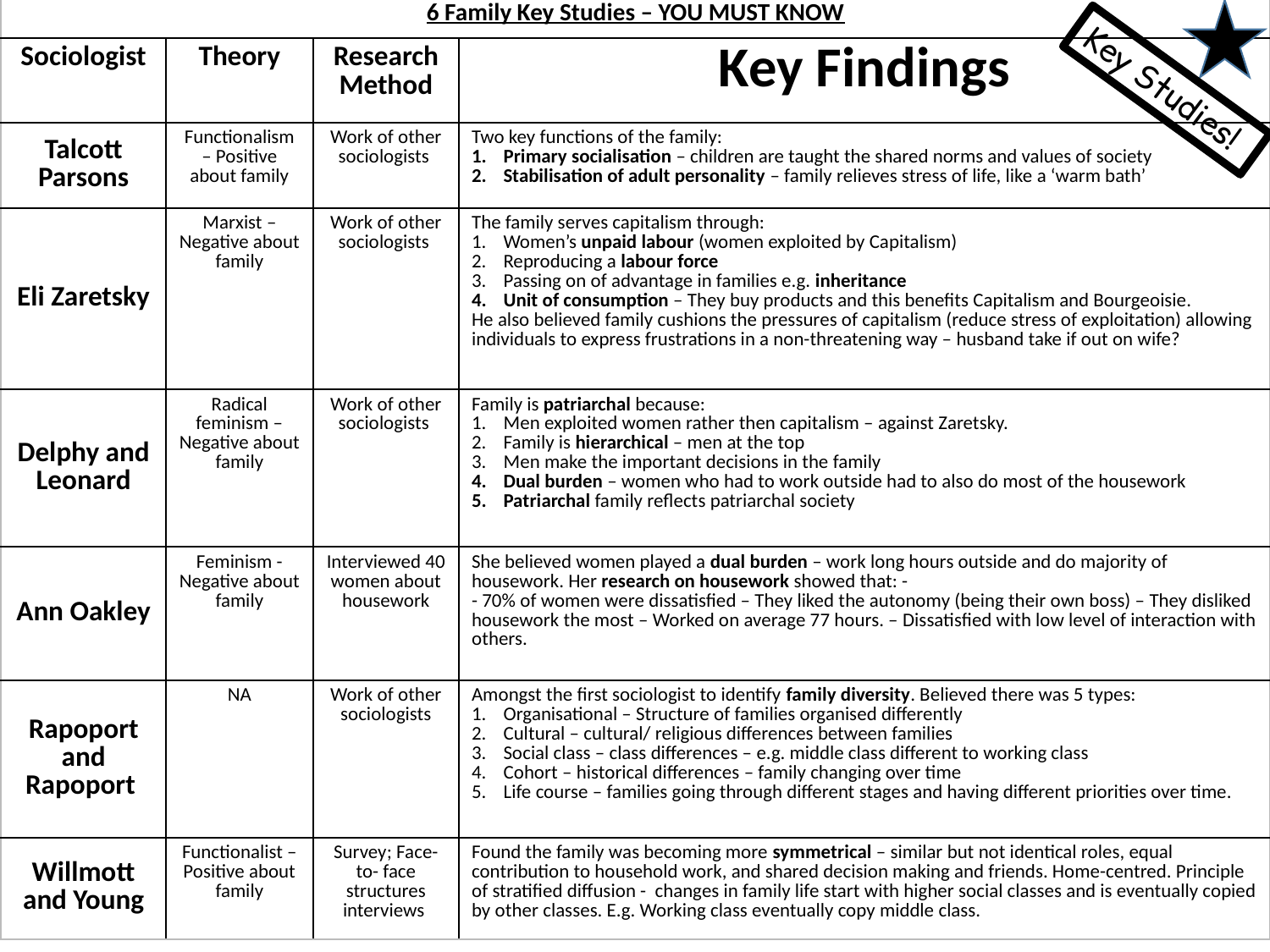

| 6 Family Key Studies – YOU MUST KNOW |  |  |  |
| --- | --- | --- | --- |
| Sociologist | Theory | Research Method | Key Findings |
| Talcott Parsons | Functionalism – Positive about family | Work of other sociologists | Two key functions of the family: Primary socialisation – children are taught the shared norms and values of society Stabilisation of adult personality – family relieves stress of life, like a ‘warm bath’ |
| Eli Zaretsky | Marxist – Negative about family | Work of other sociologists | The family serves capitalism through: Women’s unpaid labour (women exploited by Capitalism) Reproducing a labour force Passing on of advantage in families e.g. inheritance Unit of consumption – They buy products and this benefits Capitalism and Bourgeoisie. He also believed family cushions the pressures of capitalism (reduce stress of exploitation) allowing individuals to express frustrations in a non-threatening way – husband take if out on wife? |
| Delphy and Leonard | Radical feminism – Negative about family | Work of other sociologists | Family is patriarchal because: Men exploited women rather then capitalism – against Zaretsky. Family is hierarchical – men at the top Men make the important decisions in the family Dual burden – women who had to work outside had to also do most of the housework Patriarchal family reflects patriarchal society |
| Ann Oakley | Feminism - Negative about family | Interviewed 40 women about housework | She believed women played a dual burden – work long hours outside and do majority of housework. Her research on housework showed that: - - 70% of women were dissatisfied – They liked the autonomy (being their own boss) – They disliked housework the most – Worked on average 77 hours. – Dissatisfied with low level of interaction with others. |
| Rapoport and Rapoport | NA | Work of other sociologists | Amongst the first sociologist to identify family diversity. Believed there was 5 types: Organisational – Structure of families organised differently Cultural – cultural/ religious differences between families Social class – class differences – e.g. middle class different to working class Cohort – historical differences – family changing over time Life course – families going through different stages and having different priorities over time. |
| Willmott and Young | Functionalist – Positive about family | Survey; Face- to- face structures interviews | Found the family was becoming more symmetrical – similar but not identical roles, equal contribution to household work, and shared decision making and friends. Home-centred. Principle of stratified diffusion - changes in family life start with higher social classes and is eventually copied by other classes. E.g. Working class eventually copy middle class. |
Key Studies!